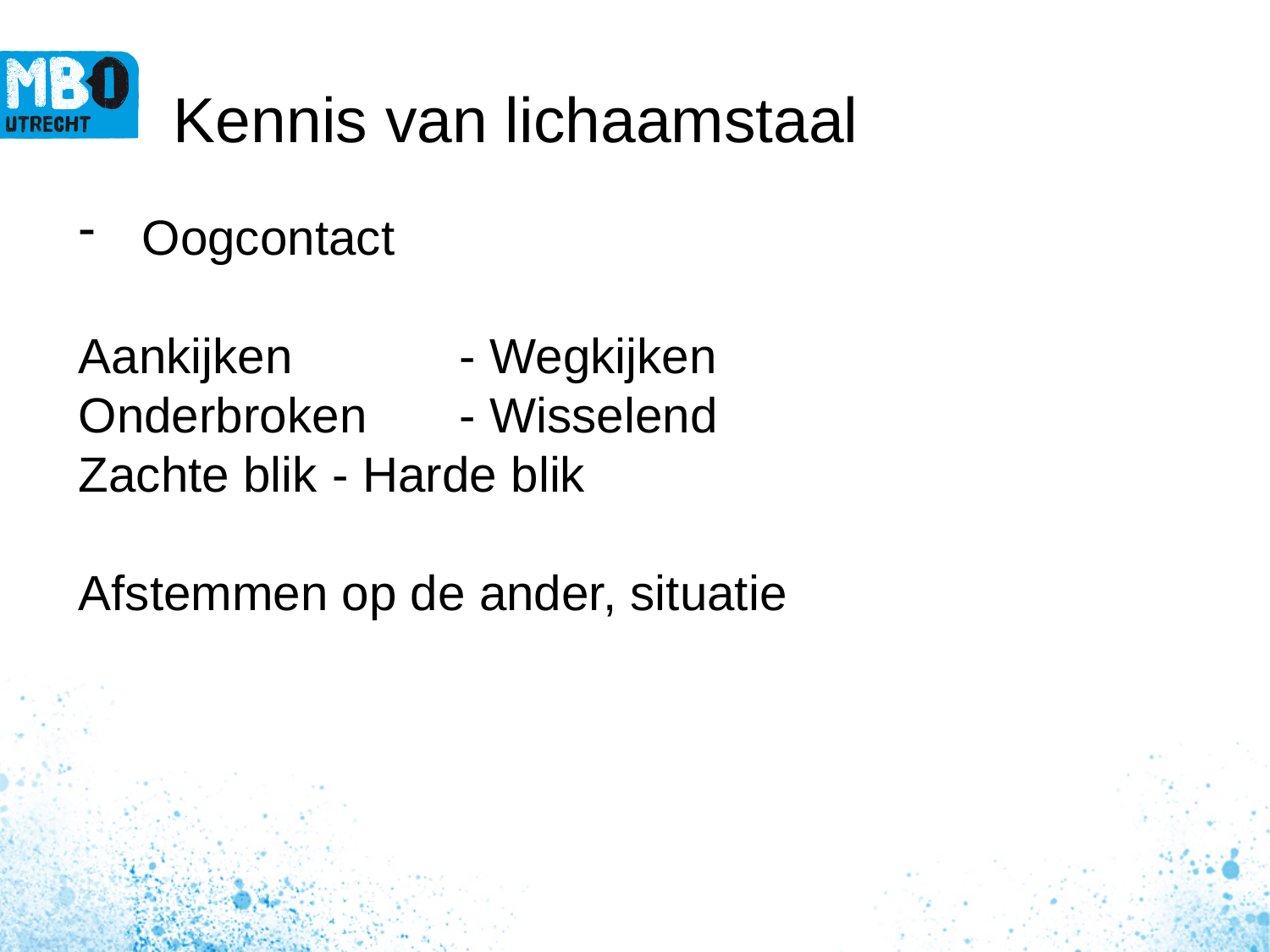

# Kennis van lichaamstaal
Oogcontact

Aankijken 		- Wegkijken
Onderbroken 	- Wisselend
Zachte blik	- Harde blik

Afstemmen op de ander, situatie